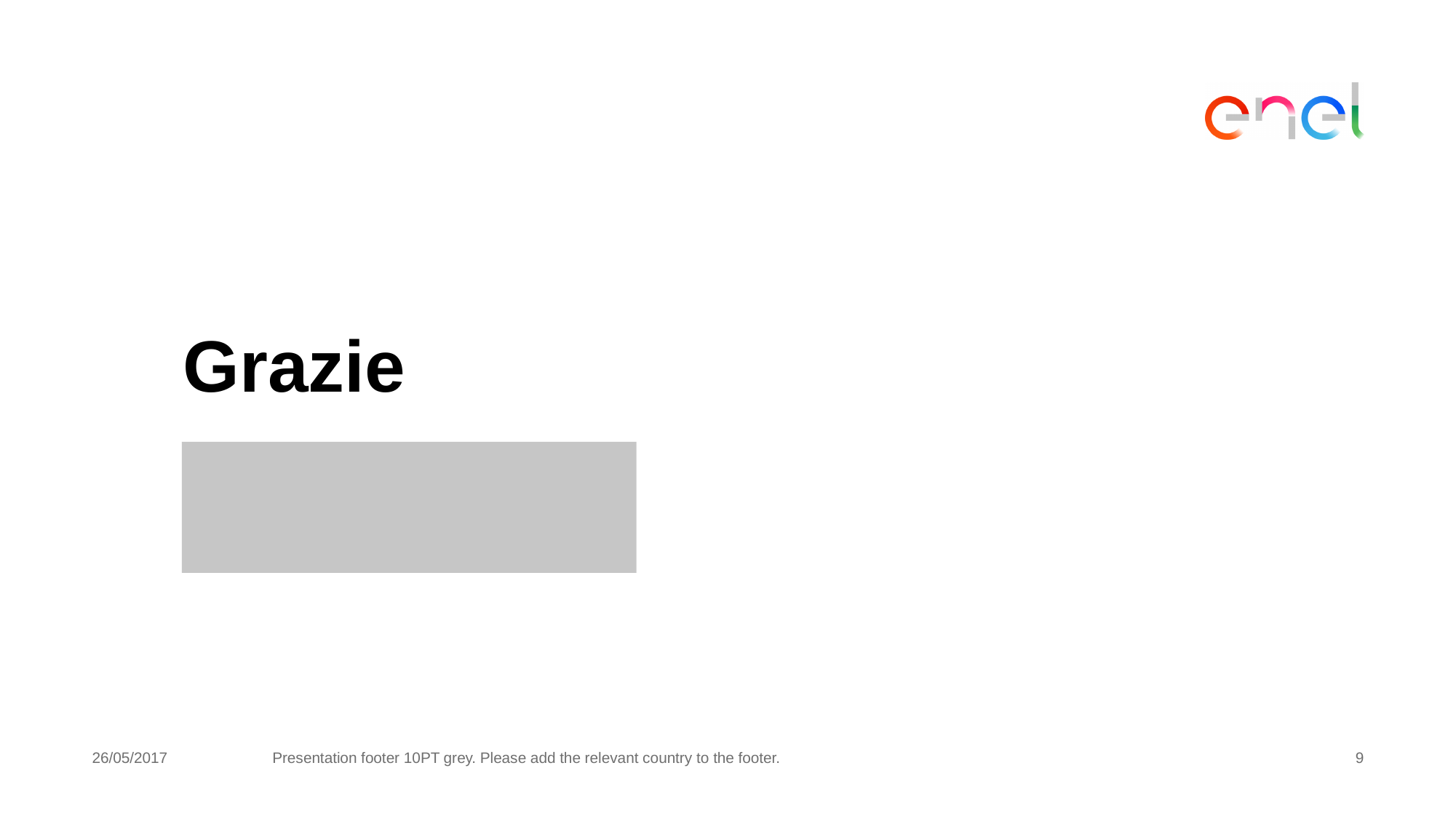

# Grazie
26/05/2017
Presentation footer 10PT grey. Please add the relevant country to the footer.
9